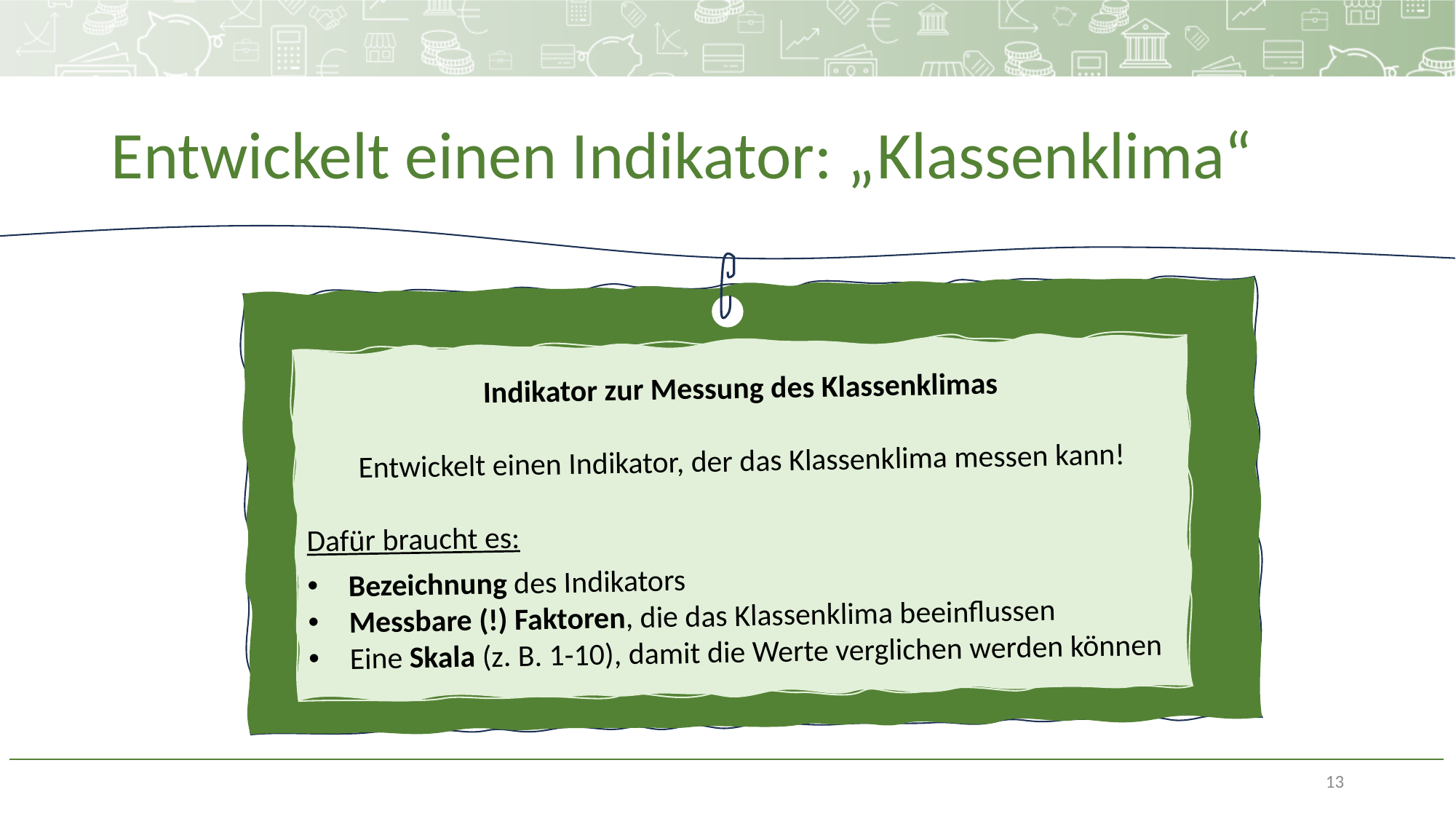

# Entwickelt einen Indikator: „Klassenklima“

Indikator zur Messung des Klassenklimas

Entwickelt einen Indikator, der das Klassenklima messen kann!

Dafür braucht es:
Bezeichnung des Indikators
Messbare (!) Faktoren, die das Klassenklima beeinflussen
Eine Skala (z. B. 1-10), damit die Werte verglichen werden können
13